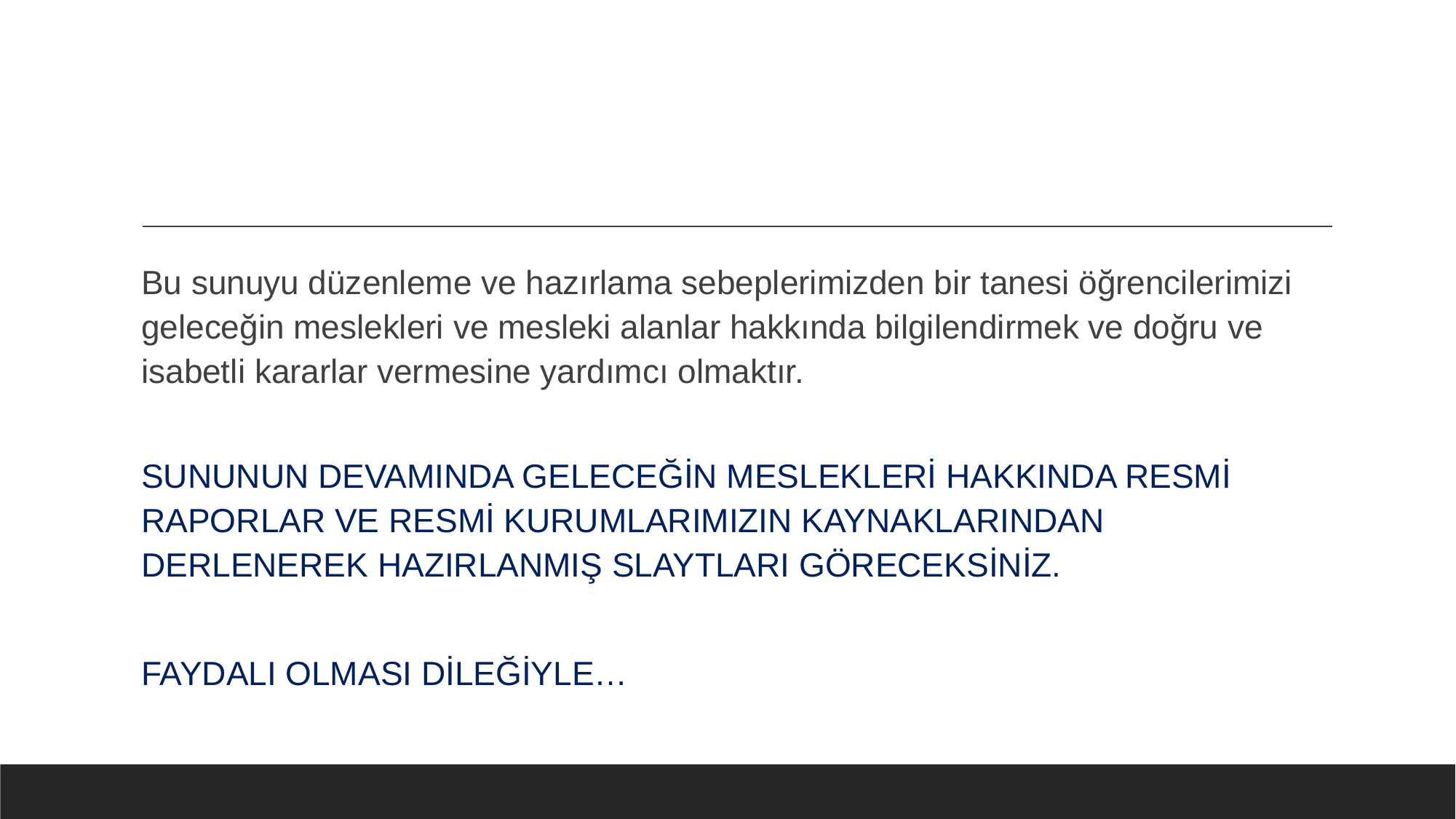

Bu sunuyu düzenleme ve hazırlama sebeplerimizden bir tanesi öğrencilerimizi geleceğin meslekleri ve mesleki alanlar hakkında bilgilendirmek ve doğru ve isabetli kararlar vermesine yardımcı olmaktır.
SUNUNUN DEVAMINDA GELECEĞİN MESLEKLERİ HAKKINDA RESMİ RAPORLAR VE RESMİ KURUMLARIMIZIN KAYNAKLARINDAN DERLENEREK HAZIRLANMIŞ SLAYTLARI GÖRECEKSİNİZ.
FAYDALI OLMASI DİLEĞİYLE…